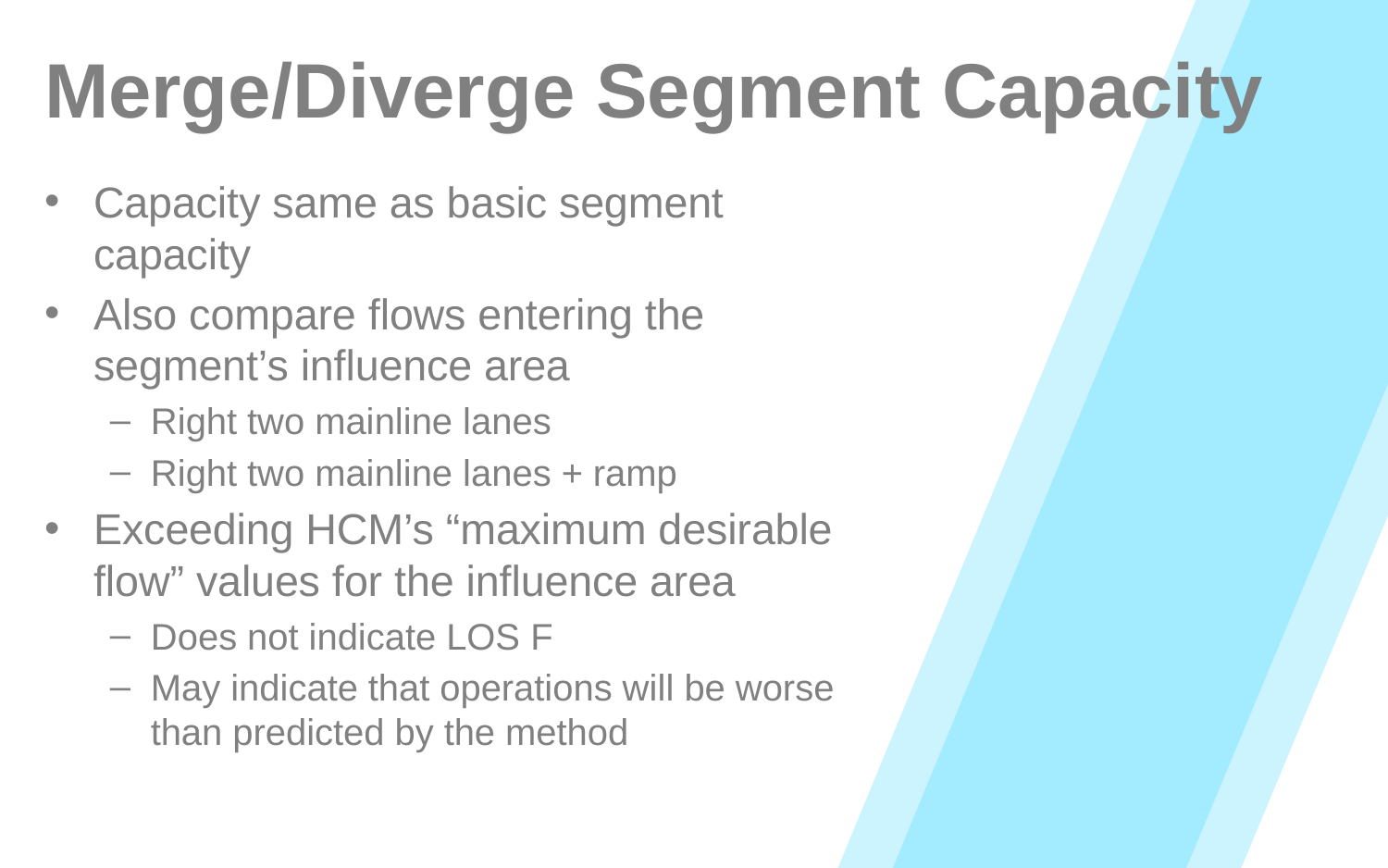

# Merge/Diverge Segment Capacity
Capacity same as basic segment capacity
Also compare flows entering the segment’s influence area
Right two mainline lanes
Right two mainline lanes + ramp
Exceeding HCM’s “maximum desirable flow” values for the influence area
Does not indicate LOS F
May indicate that operations will be worse than predicted by the method